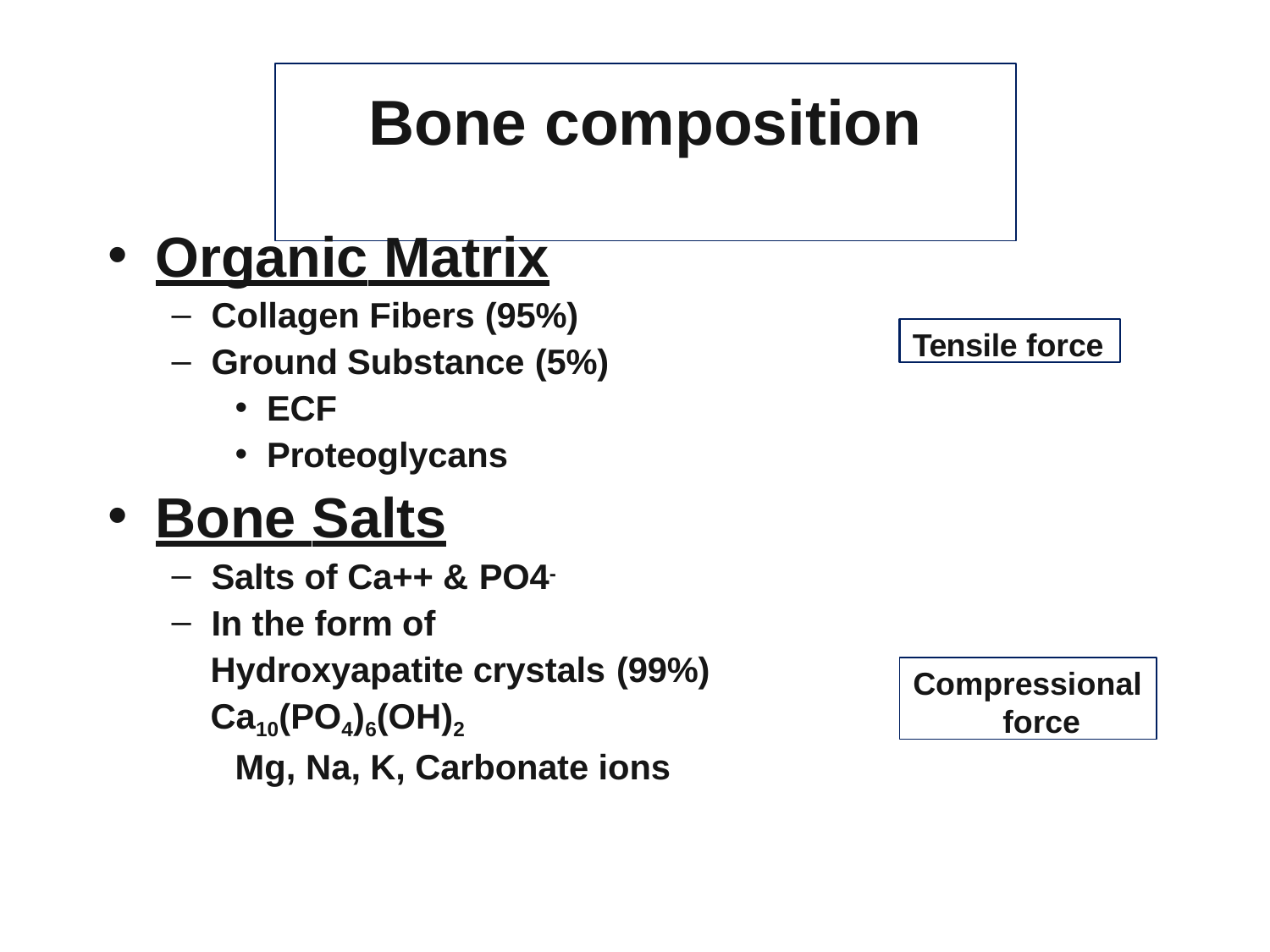

# Bone composition
Organic Matrix
Collagen Fibers (95%)
Ground Substance (5%)
ECF
Proteoglycans
Bone Salts
Salts of Ca++ & PO4-
In the form of
Hydroxyapatite crystals (99%)
Ca10(PO4)6(OH)2
Mg, Na, K, Carbonate ions
Tensile force
Compressional  force